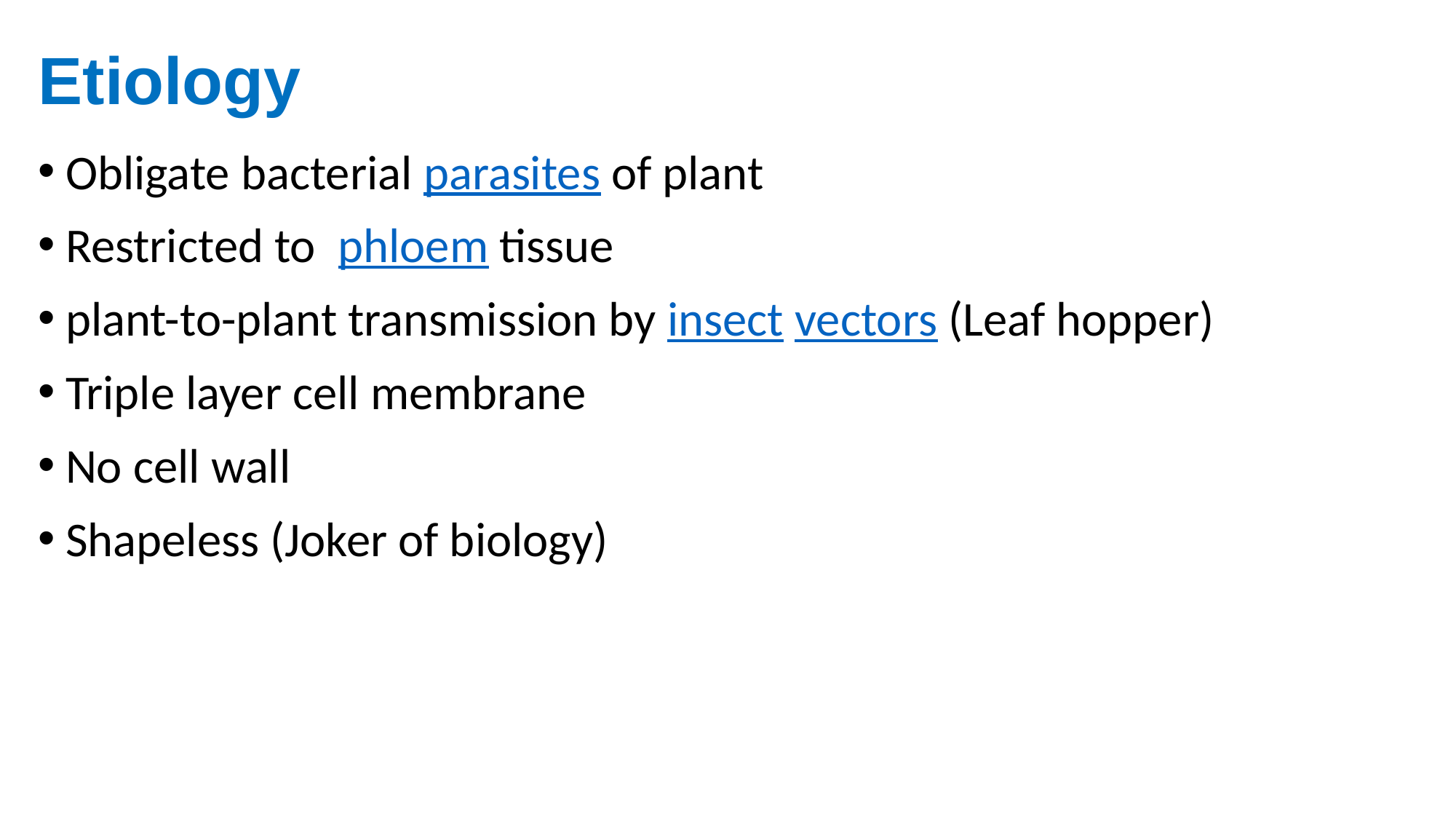

# Etiology
Obligate bacterial parasites of plant
Restricted to  phloem tissue
plant-to-plant transmission by insect vectors (Leaf hopper)
Triple layer cell membrane
No cell wall
Shapeless (Joker of biology)